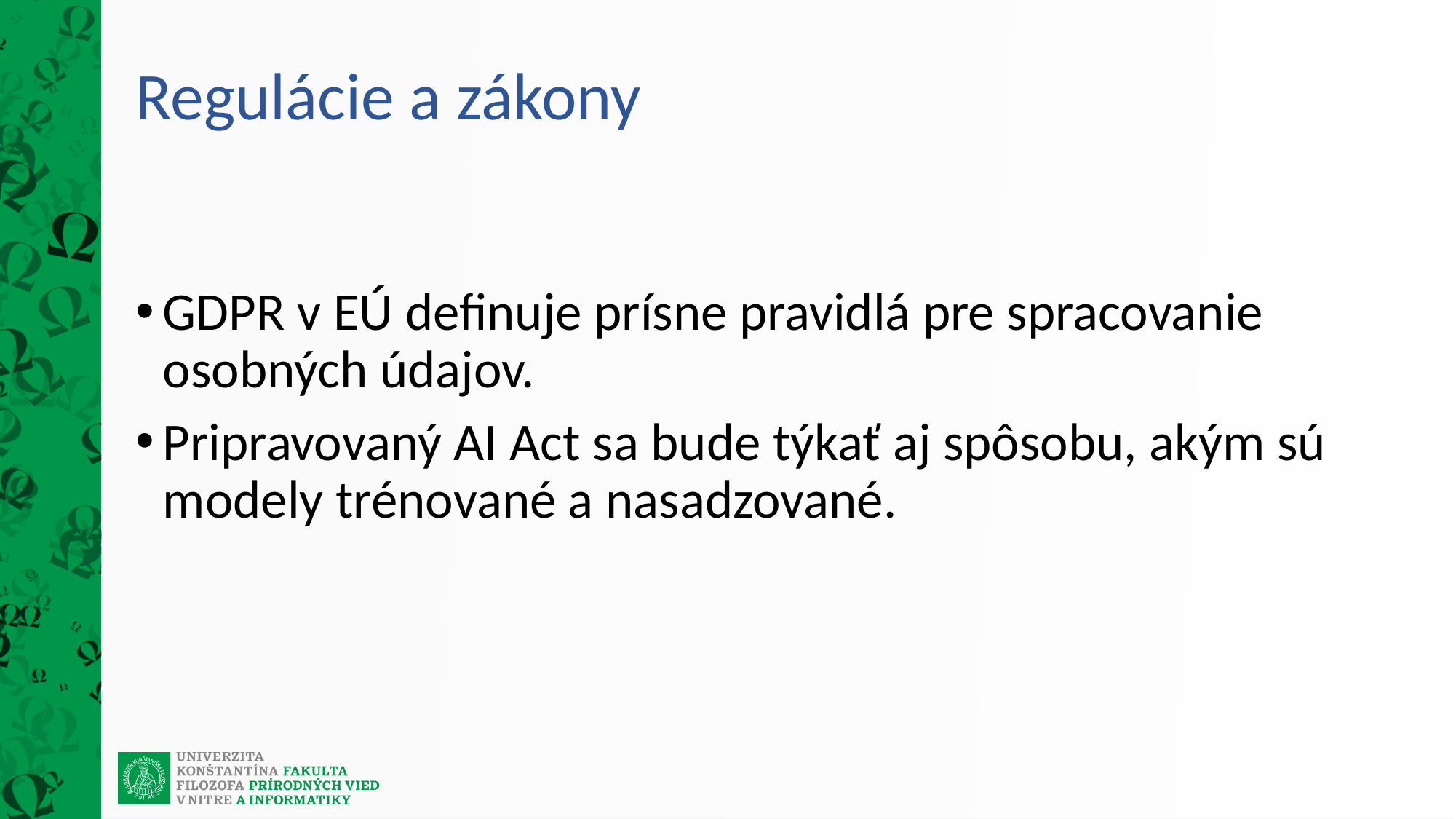

# Regulácie a zákony

GDPR v EÚ definuje prísne pravidlá pre spracovanie osobných údajov.
Pripravovaný AI Act sa bude týkať aj spôsobu, akým sú modely trénované a nasadzované.